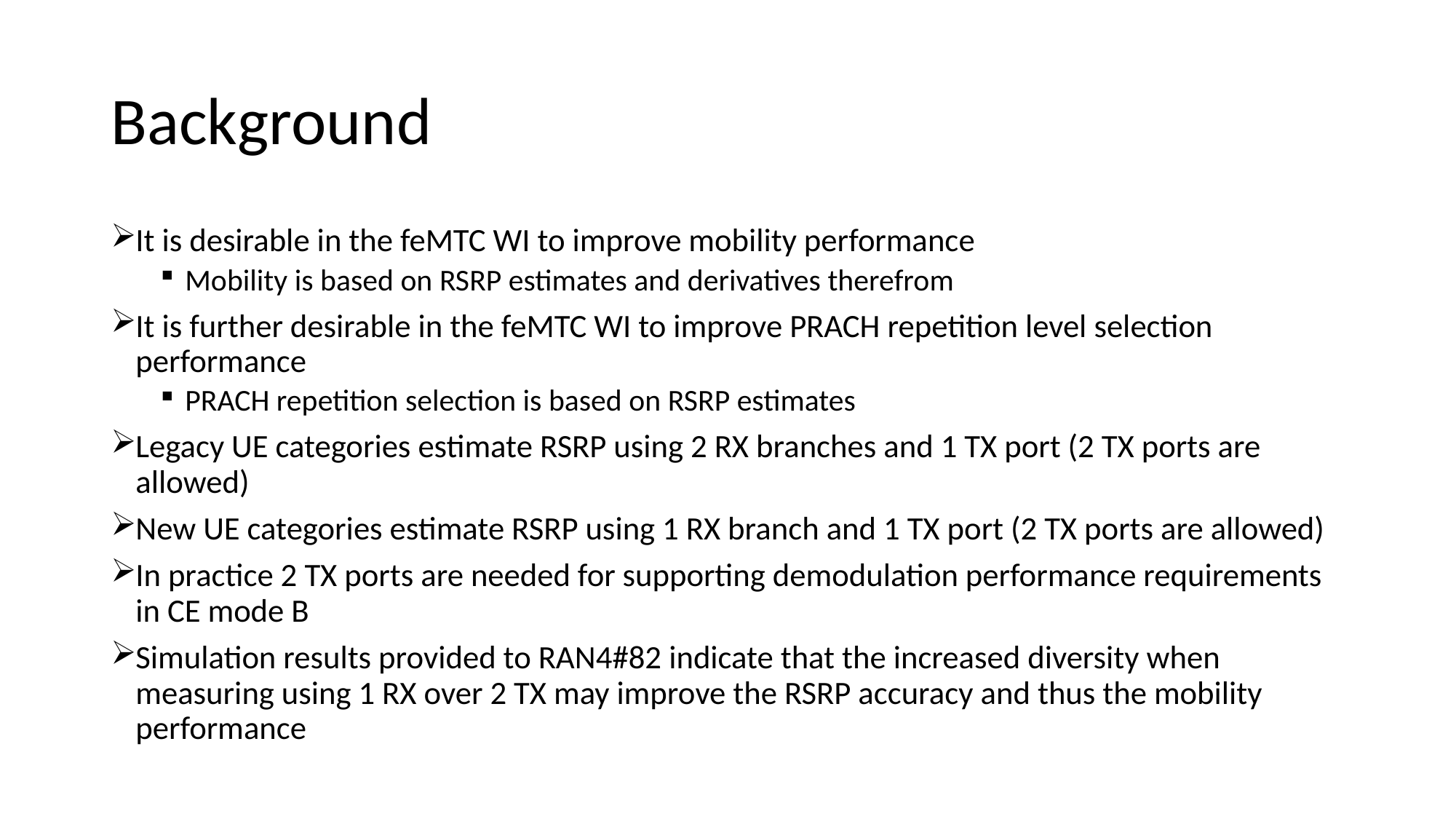

# Background
It is desirable in the feMTC WI to improve mobility performance
Mobility is based on RSRP estimates and derivatives therefrom
It is further desirable in the feMTC WI to improve PRACH repetition level selection performance
PRACH repetition selection is based on RSRP estimates
Legacy UE categories estimate RSRP using 2 RX branches and 1 TX port (2 TX ports are allowed)
New UE categories estimate RSRP using 1 RX branch and 1 TX port (2 TX ports are allowed)
In practice 2 TX ports are needed for supporting demodulation performance requirements in CE mode B
Simulation results provided to RAN4#82 indicate that the increased diversity when measuring using 1 RX over 2 TX may improve the RSRP accuracy and thus the mobility performance